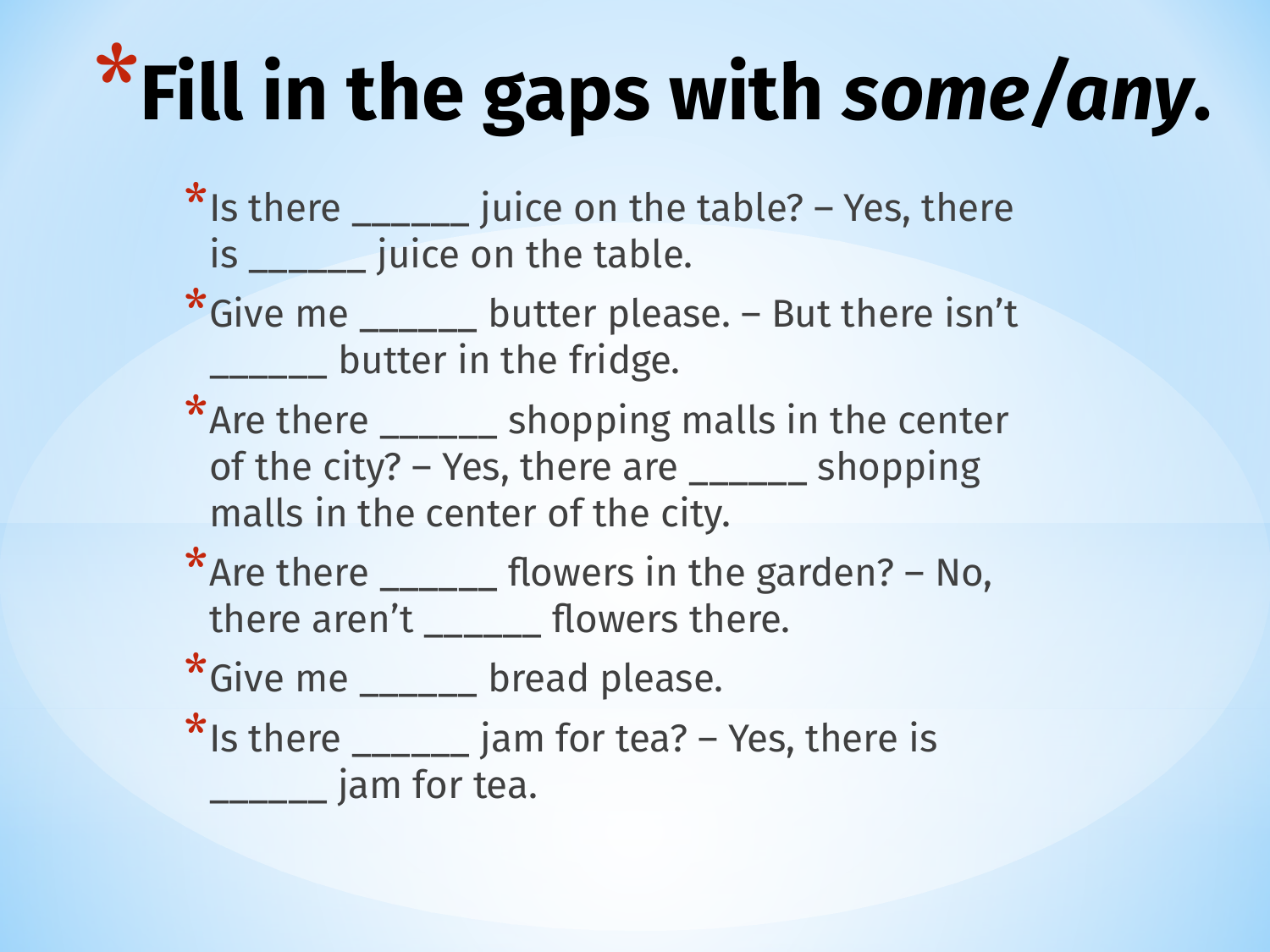

# Fill in the gaps with some/any.
Is there ______ juice on the table? – Yes, there is ______ juice on the table.
Give me ______ butter please. – But there isn’t ______ butter in the fridge.
Are there ______ shopping malls in the center of the city? – Yes, there are ______ shopping malls in the center of the city.
Are there ______ flowers in the garden? – No, there aren’t ______ flowers there.
Give me ______ bread please.
Is there ______ jam for tea? – Yes, there is ______ jam for tea.